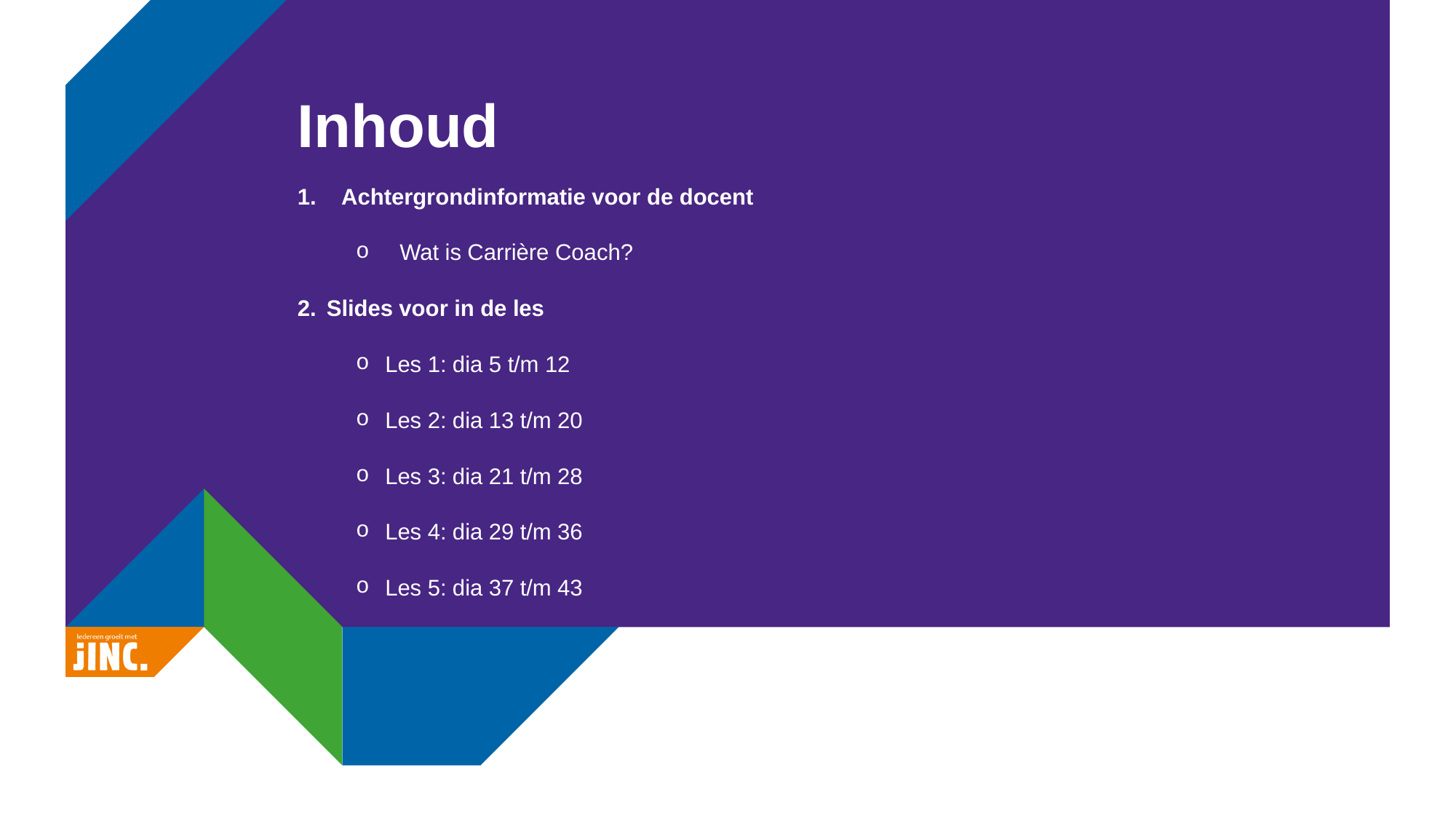

# Inhoud
Achtergrondinformatie voor de docent
Wat is Carrière Coach?
Slides voor in de les
Les 1: dia 5 t/m 12
Les 2: dia 13 t/m 20
Les 3: dia 21 t/m 28
Les 4: dia 29 t/m 36
Les 5: dia 37 t/m 43